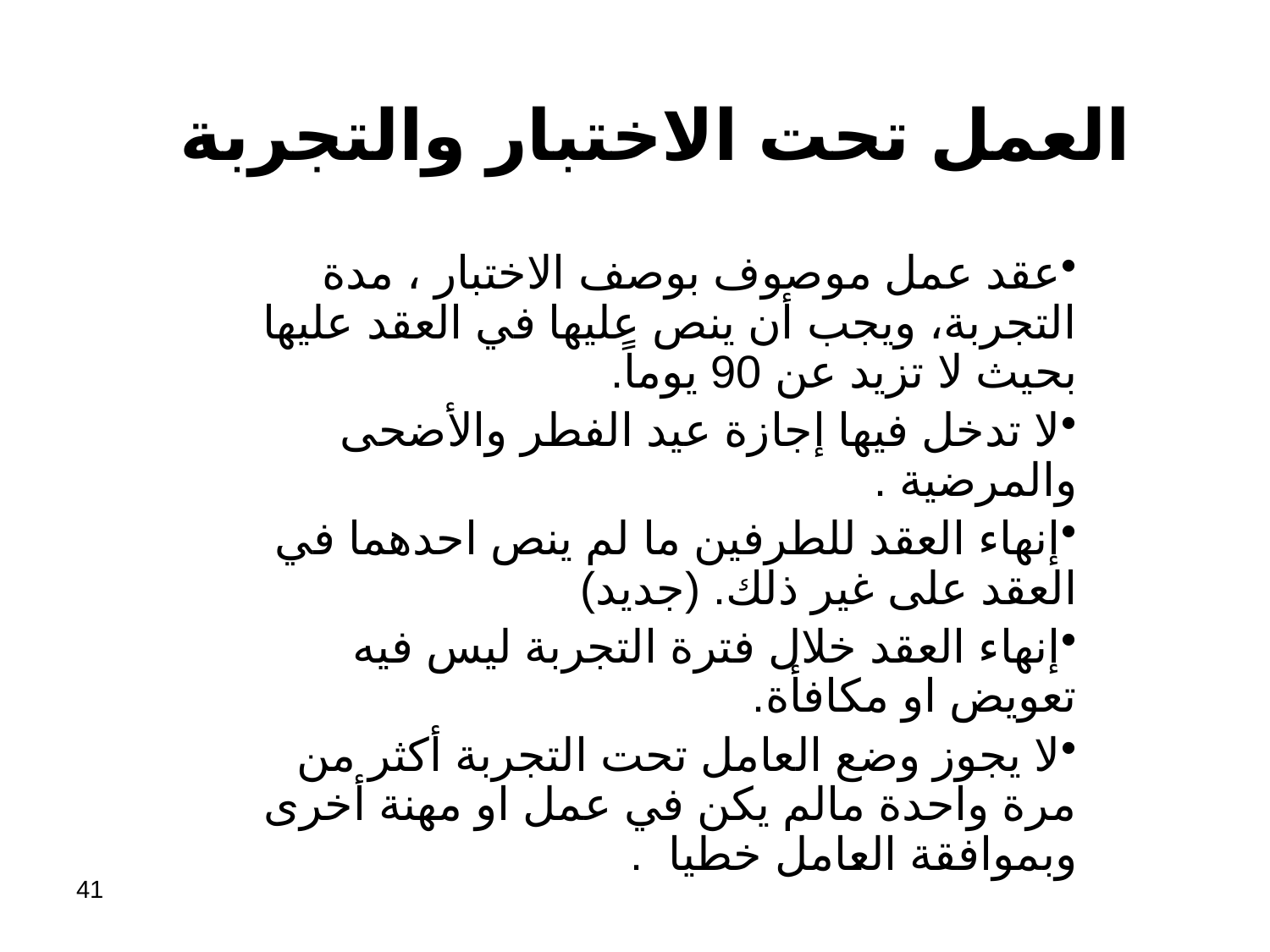

# العمل تحت الاختبار والتجربة
عقد عمل موصوف بوصف الاختبار ، مدة التجربة، ويجب أن ينص عليها في العقد عليها بحيث لا تزيد عن 90 يوماً.
لا تدخل فيها إجازة عيد الفطر والأضحى والمرضية .
إنهاء العقد للطرفين ما لم ينص احدهما في العقد على غير ذلك. (جديد)
إنهاء العقد خلال فترة التجربة ليس فيه تعويض او مكافأة.
لا يجوز وضع العامل تحت التجربة أكثر من مرة واحدة مالم يكن في عمل او مهنة أخرى وبموافقة العامل خطيا  .

                                                    م 54

41